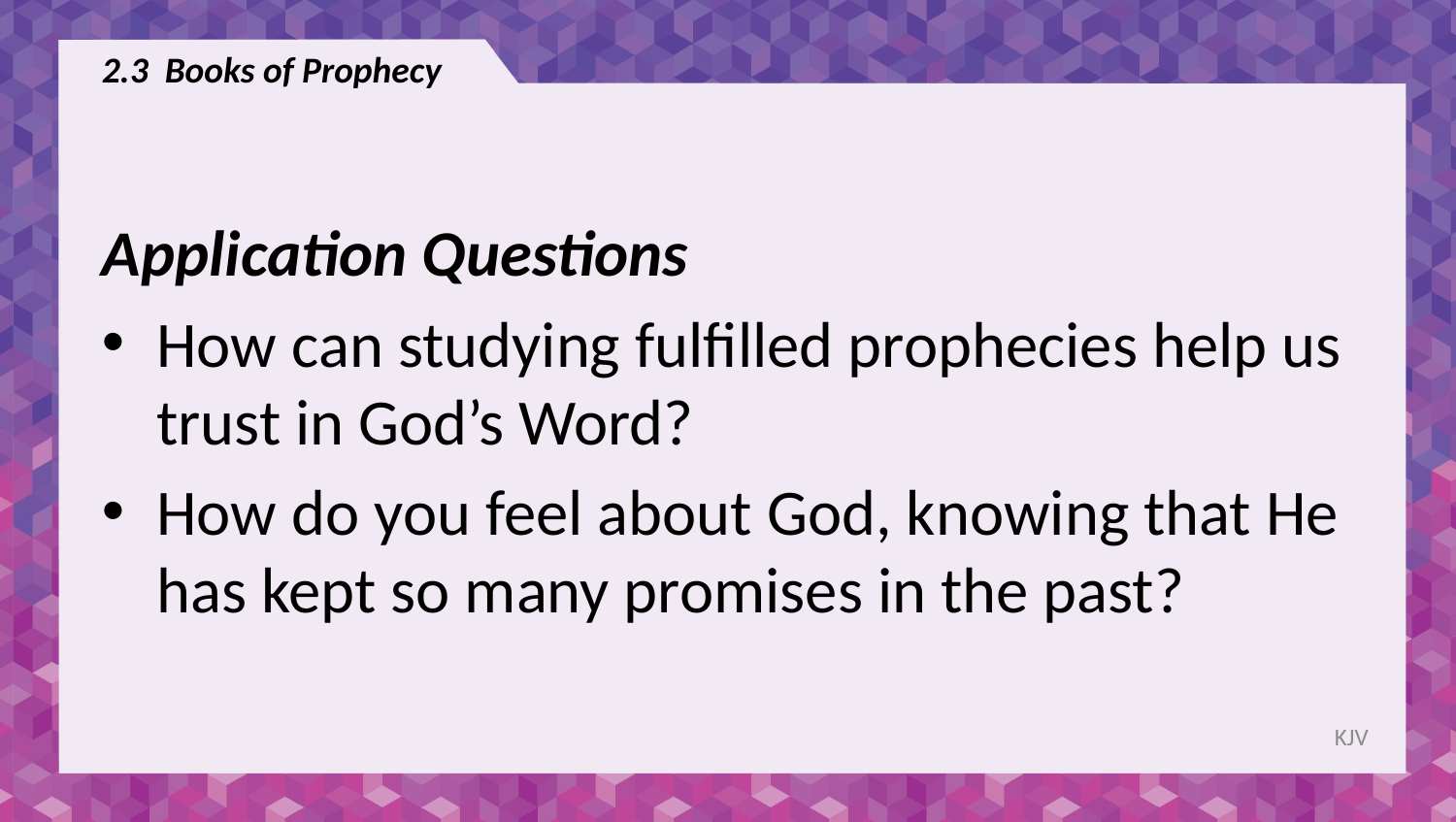

# 2.3  Books of Prophecy
Application Questions
How can studying fulfilled prophecies help us trust in God’s Word?
How do you feel about God, knowing that He has kept so many promises in the past?
KJV